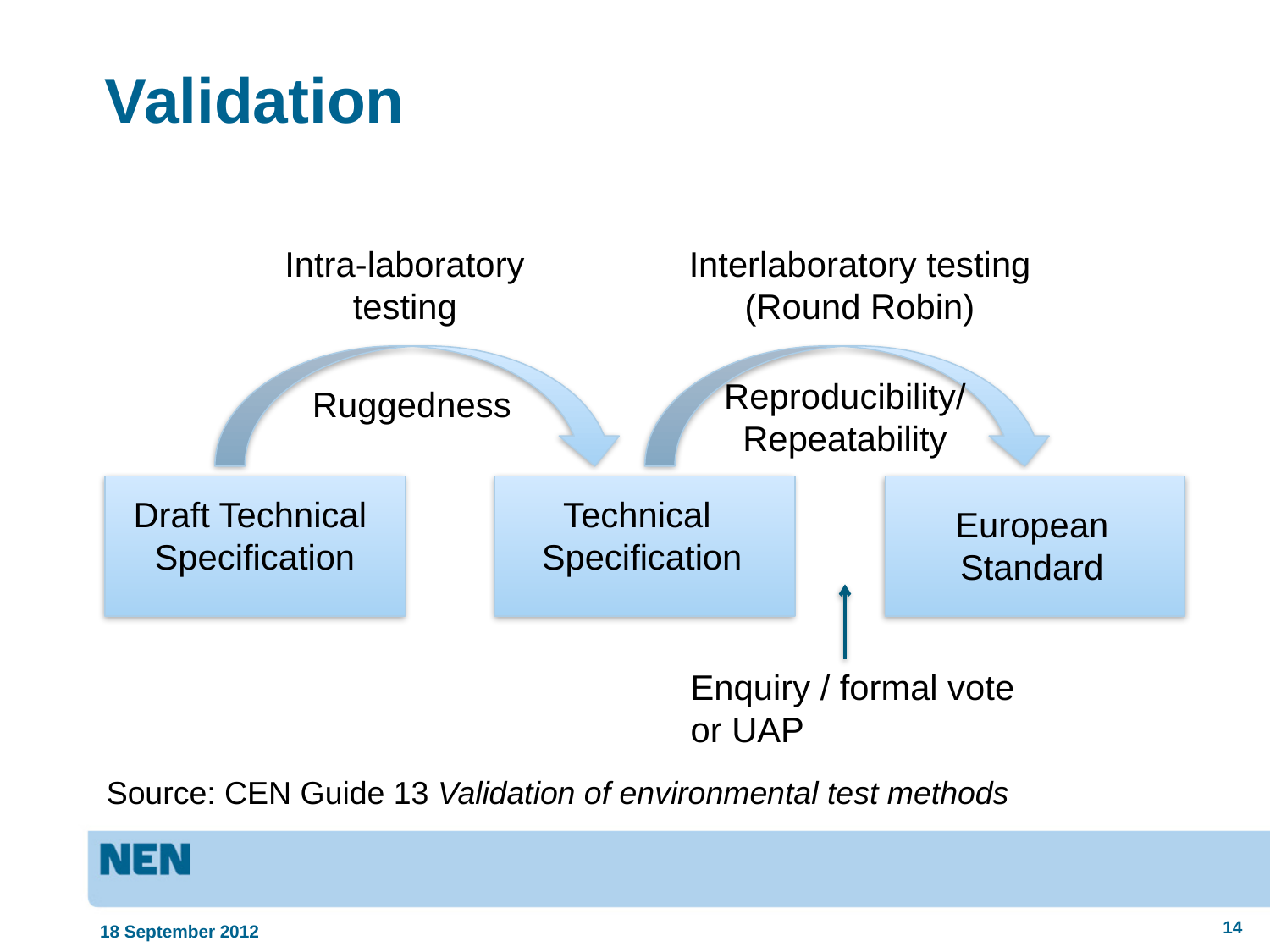

# Validation
Intra-laboratory testing
Interlaboratory testing (Round Robin)

Reproducibility/ Repeatability
Ruggedness

Technical
Specification

European Standard

Draft Technical
Specification
Enquiry / formal vote or UAP
Source: CEN Guide 13 Validation of environmental test methods
14

18 September 2012